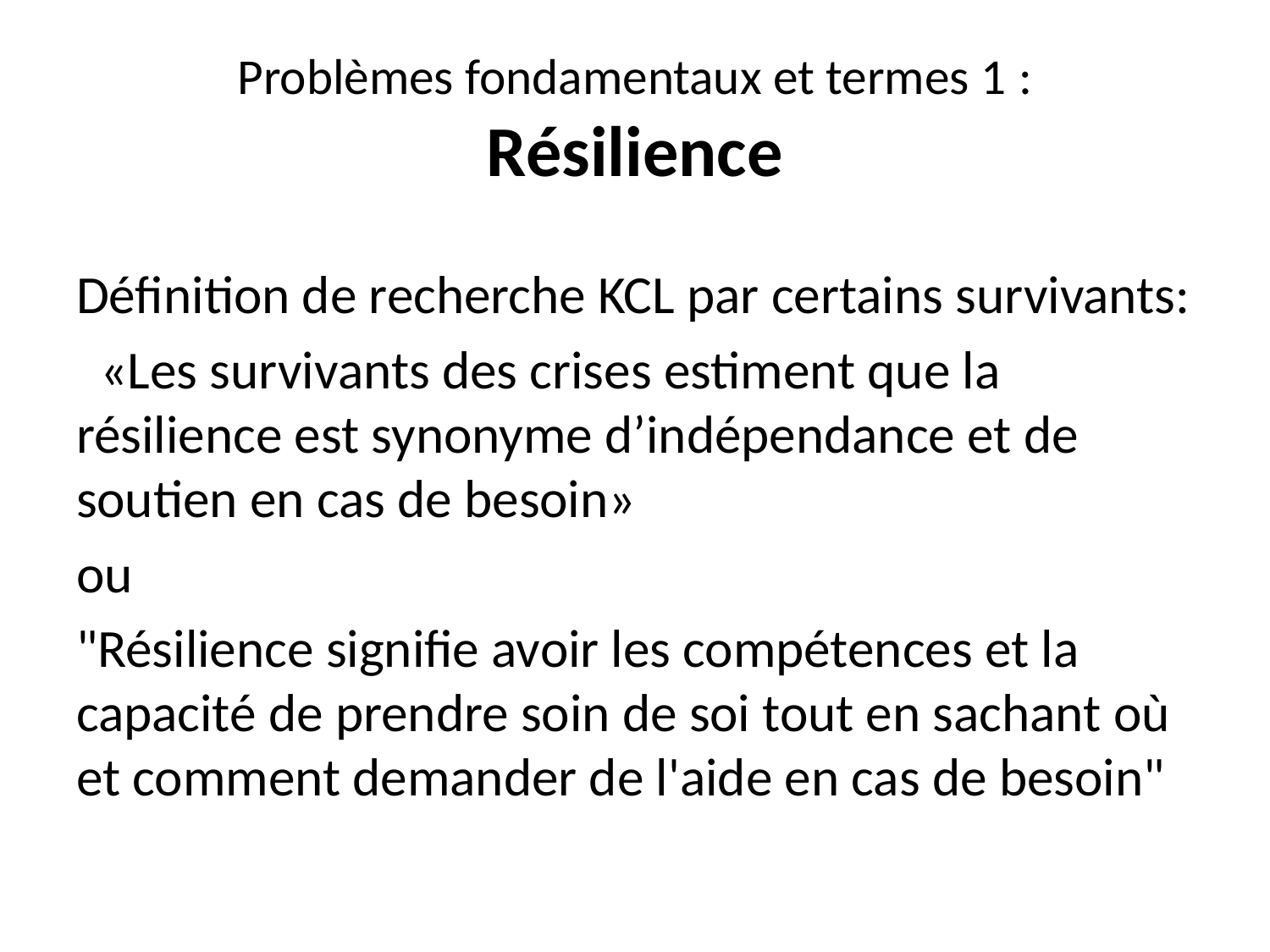

# Problèmes fondamentaux et termes 1 : Résilience
Définition de recherche KCL par certains survivants:
  «Les survivants des crises estiment que la résilience est synonyme d’indépendance et de soutien en cas de besoin»
ou
"Résilience signifie avoir les compétences et la capacité de prendre soin de soi tout en sachant où et comment demander de l'aide en cas de besoin"